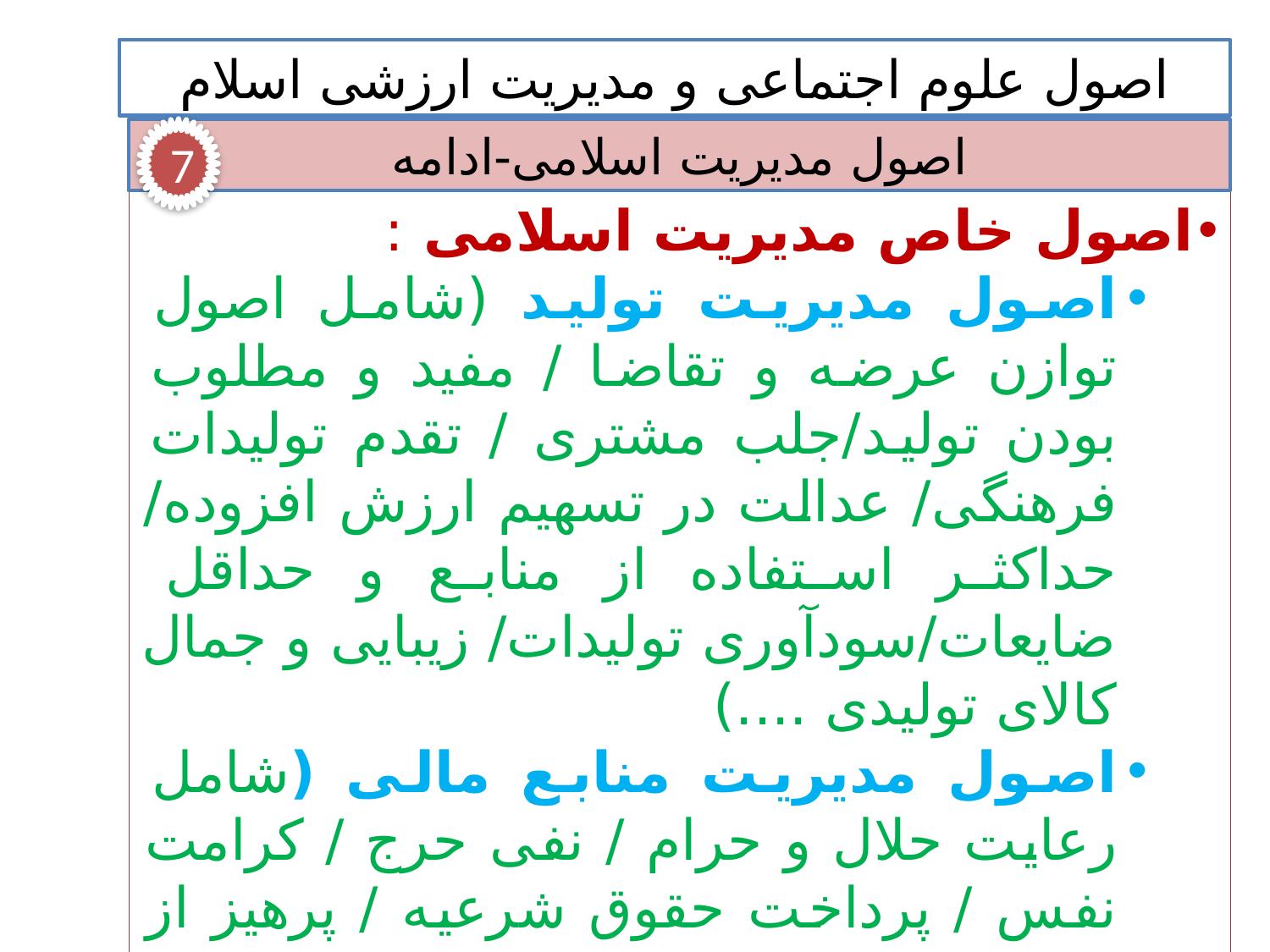

اصول علوم اجتماعی و مدیریت ارزشی اسلام
اصول مدیریت اسلامی-ادامه
7
اصول خاص مدیریت اسلامی :
اصول مدیریت تولید (شامل اصول توازن عرضه و تقاضا / مفید و مطلوب بودن تولید/جلب مشتری / تقدم تولیدات فرهنگی/ عدالت در تسهیم ارزش افزوده/ حداکثر استفاده از منابع و حداقل ضایعات/سودآوری تولیدات/ زیبایی و جمال کالای تولیدی ....)
اصول مدیریت منابع مالی (شامل رعایت حلال و حرام / نفی حرج / کرامت نفس / پرداخت حقوق شرعیه / پرهیز از اتلاف مال / افلاس/ حرمت ربا / رعایت قوانین / نفی عسر / پرداخت مالیات / رعایت حقوق جامعه و ....)